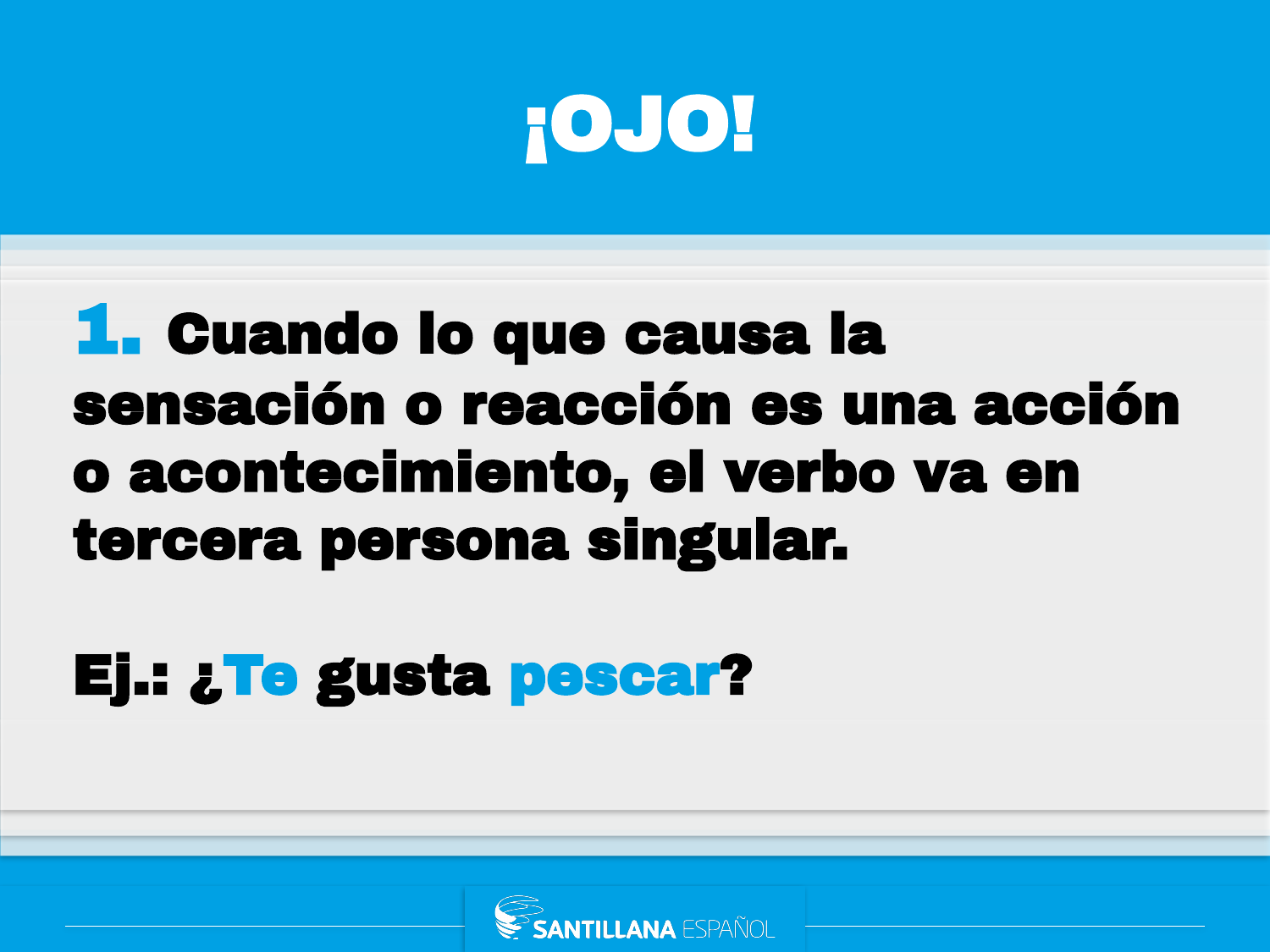

¡OJO!
1. Cuando lo que causa la sensación o reacción es una acción o acontecimiento, el verbo va en tercera persona singular.

Ej.: ¿Te gusta pescar?